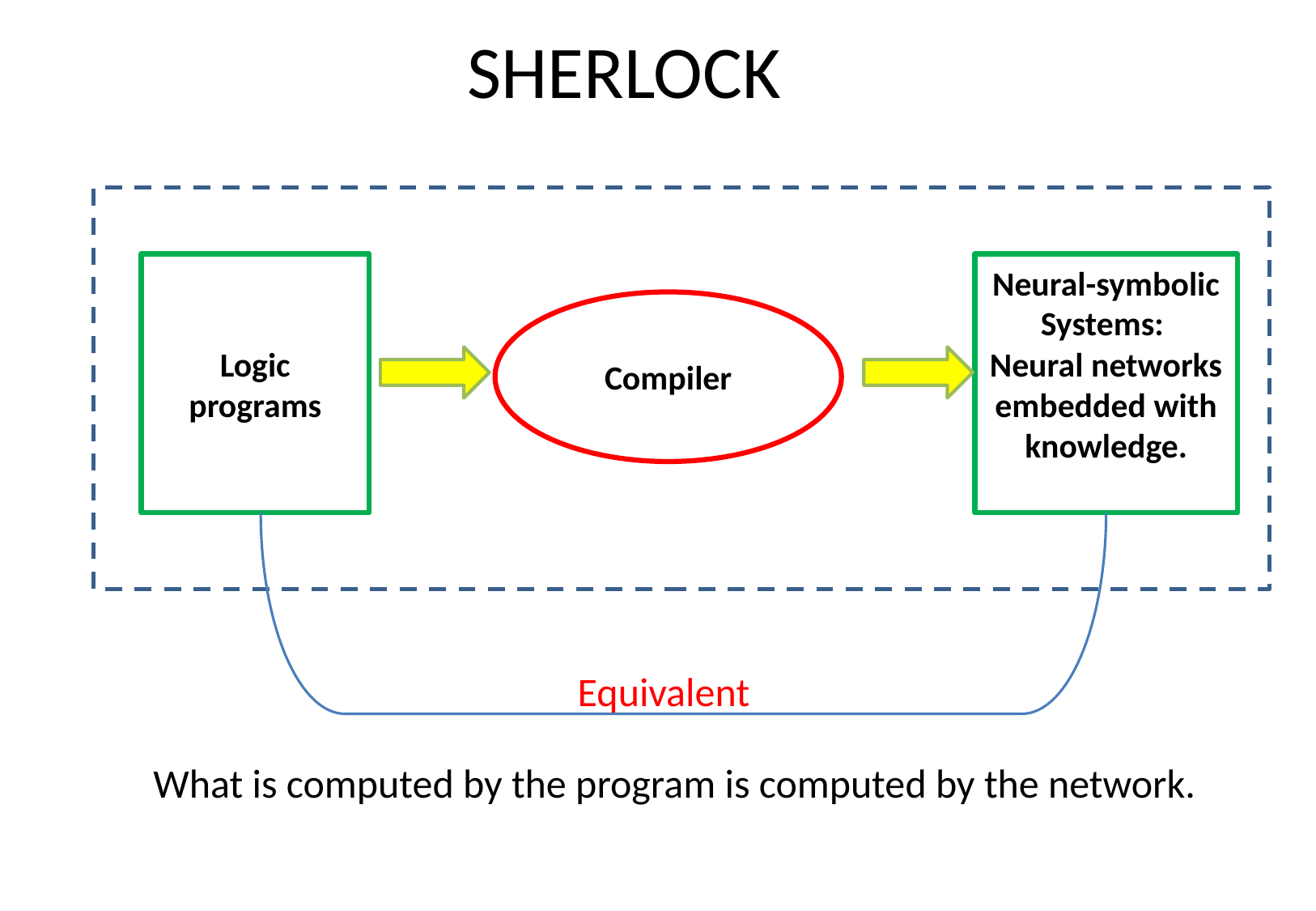

# SHERLOCK

Logic programs
Neural-symbolic Systems:
Neural networks embedded with knowledge.

Compiler

Equivalent
What is computed by the program is computed by the network.